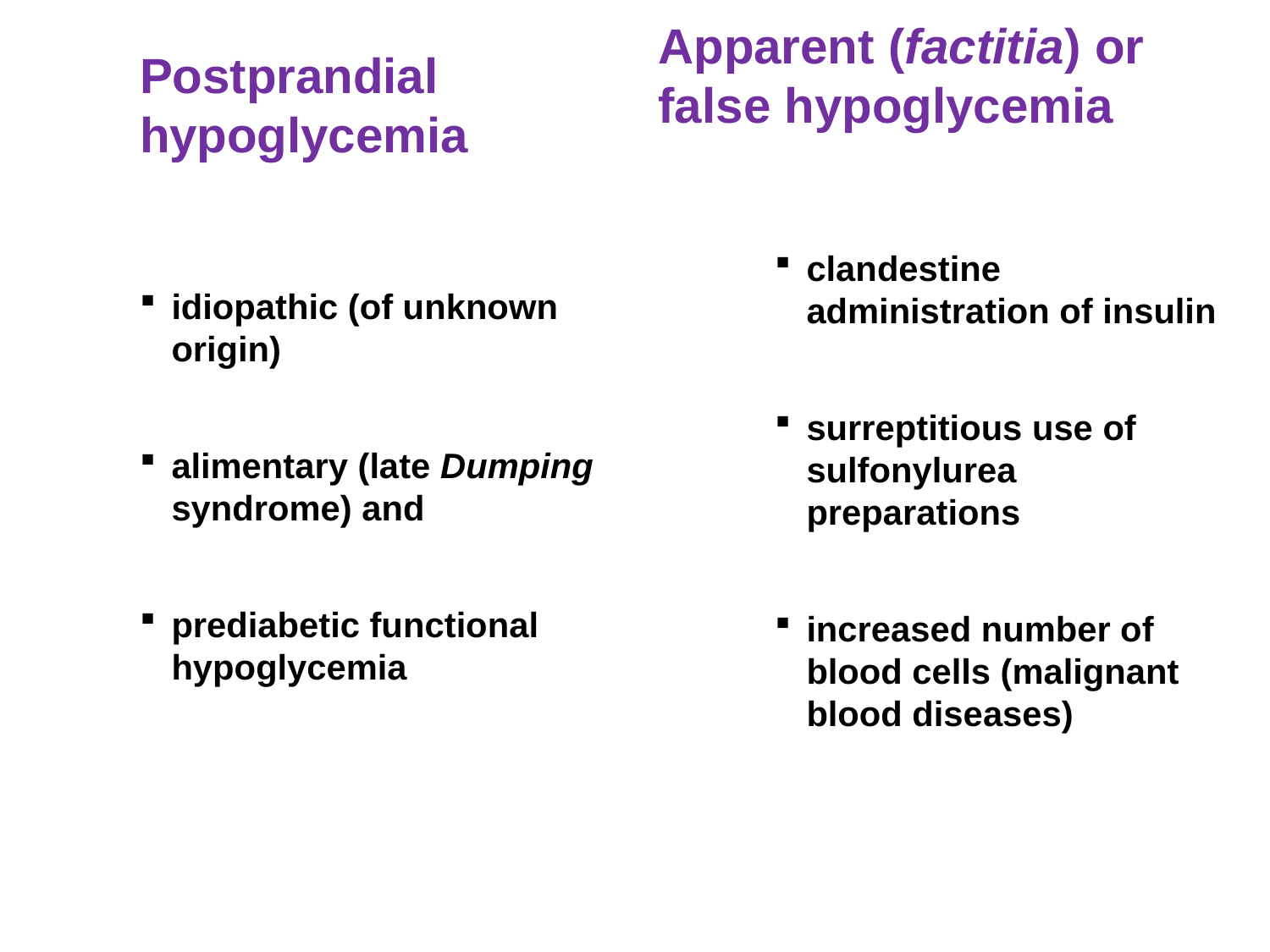

Postprandial hypoglycemia
Apparent (factitia) or false hypoglycemia
#

clandestine administration of insulin

surreptitious use of sulfonylurea preparations

increased number of blood cells (malignant blood diseases)

idiopathic (of unknown origin)

alimentary (late Dumping syndrome) and

prediabetic functional hypoglycemia